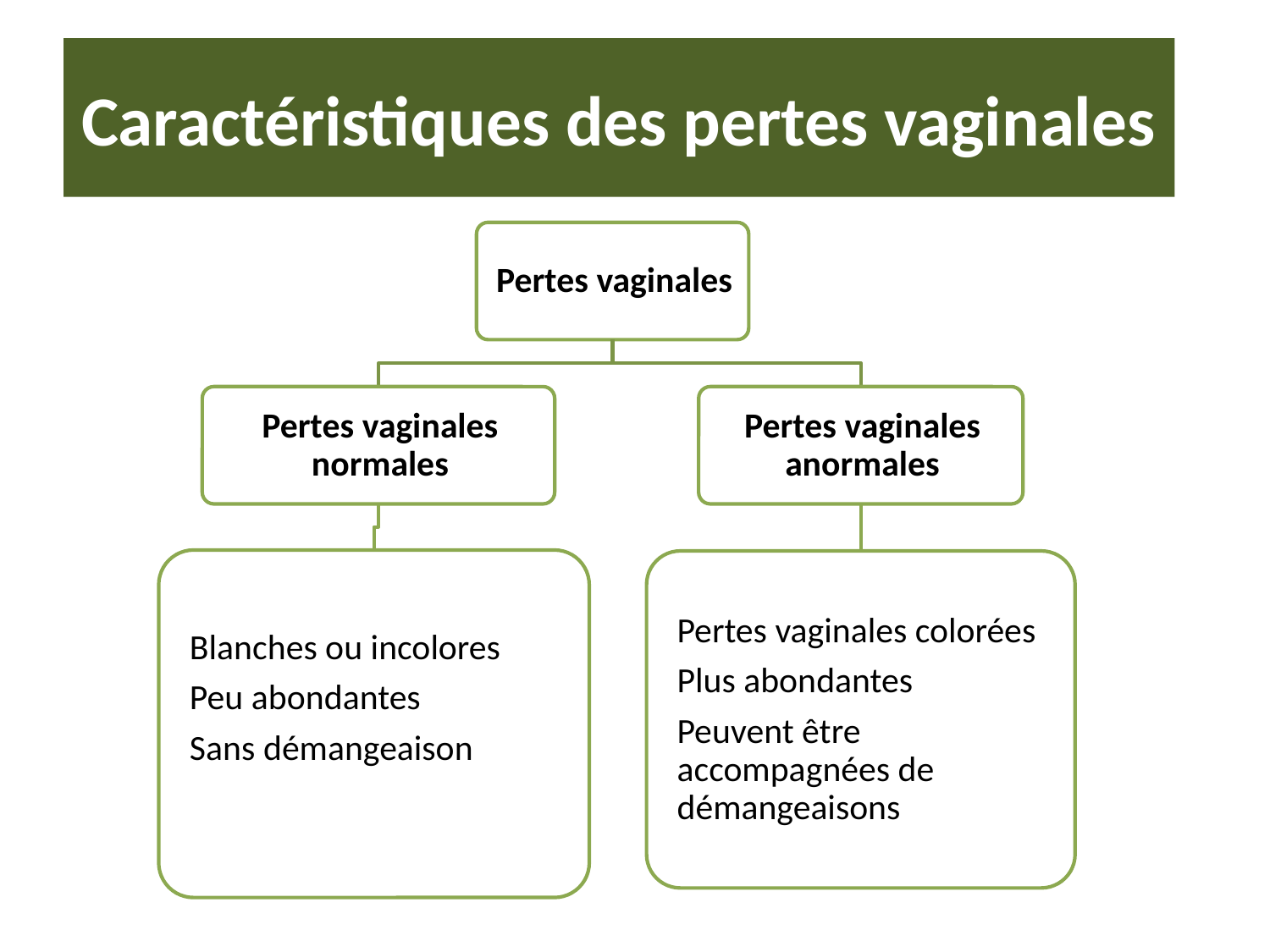

# Caractéristiques des pertes vaginales
Pertes vaginales
Pertes vaginales normales
Blanches ou incolores
Peu abondantes
Sans démangeaison

Pertes vaginales anormales
Pertes vaginales colorées
Plus abondantes
Peuvent être accompagnées de démangeaisons